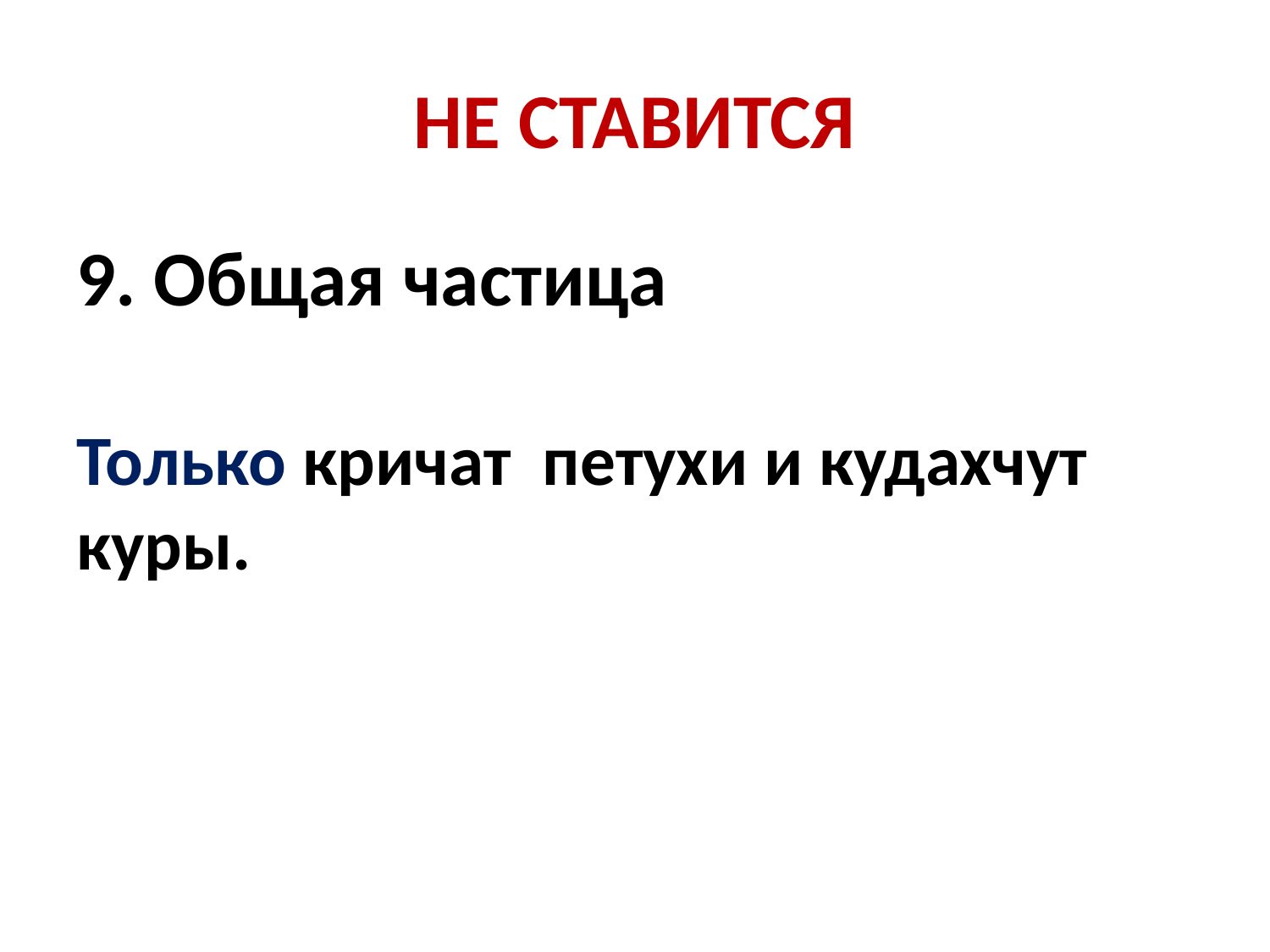

# НЕ СТАВИТСЯ
9. Общая частица

Только кричат  петухи и кудахчут куры.